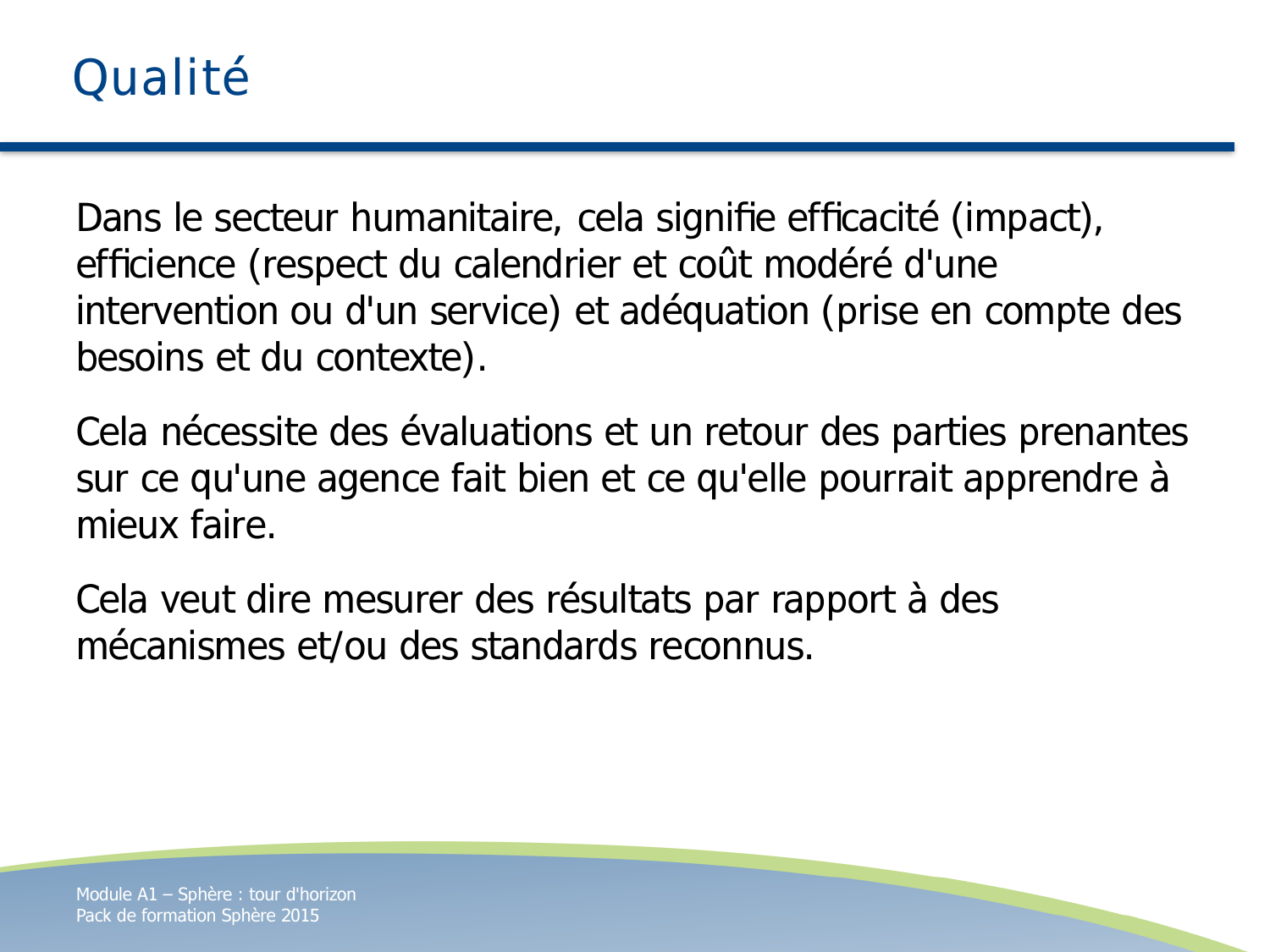

# Qualité
Dans le secteur humanitaire, cela signifie efficacité (impact), efficience (respect du calendrier et coût modéré d'une intervention ou d'un service) et adéquation (prise en compte des besoins et du contexte).
Cela nécessite des évaluations et un retour des parties prenantes sur ce qu'une agence fait bien et ce qu'elle pourrait apprendre à mieux faire.
Cela veut dire mesurer des résultats par rapport à des mécanismes et/ou des standards reconnus.
Module A1 – Sphère : tour d'horizon
Pack de formation Sphère 2015